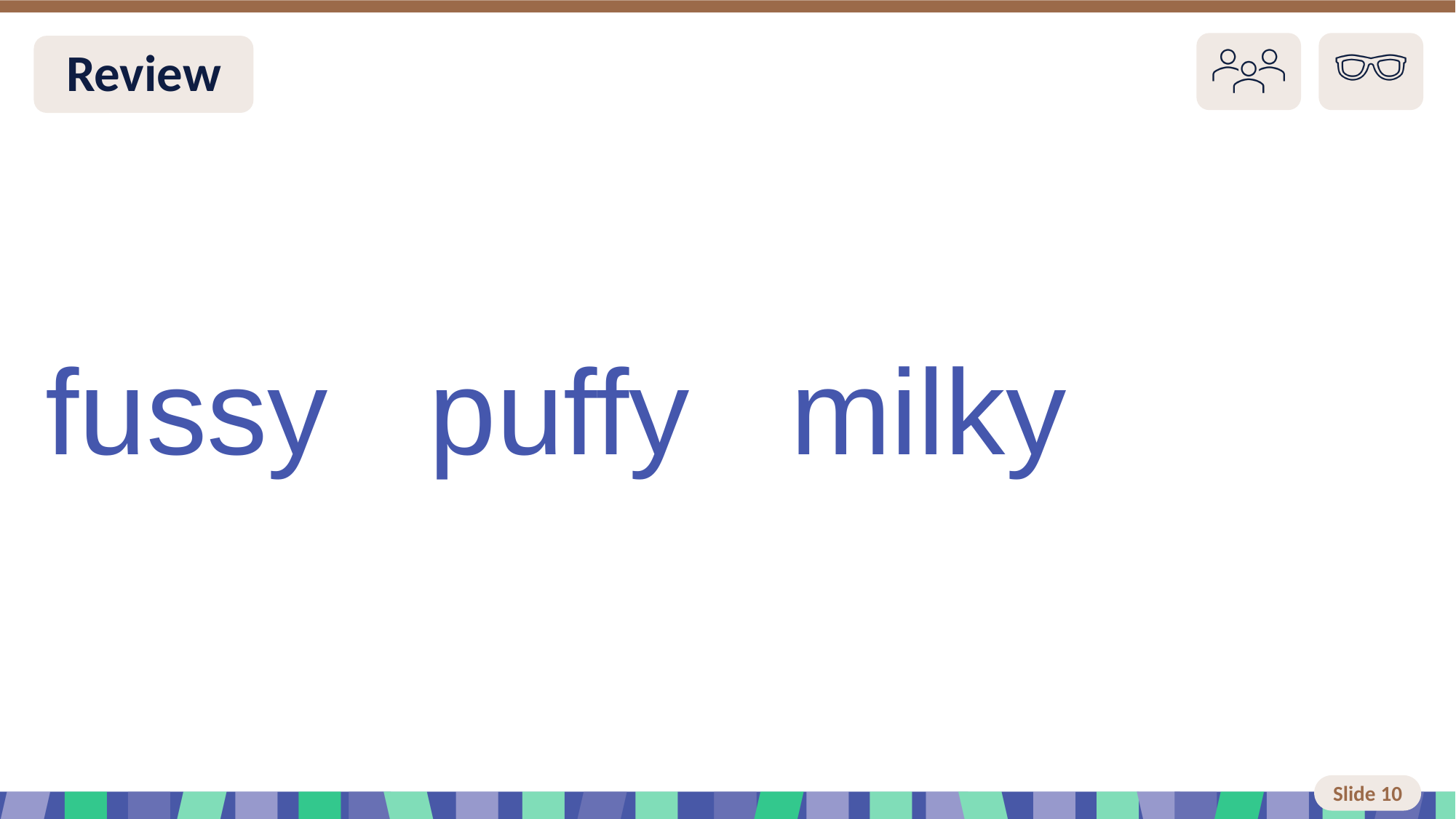

# Slide 10 Review You do
fussy   puffy   milky